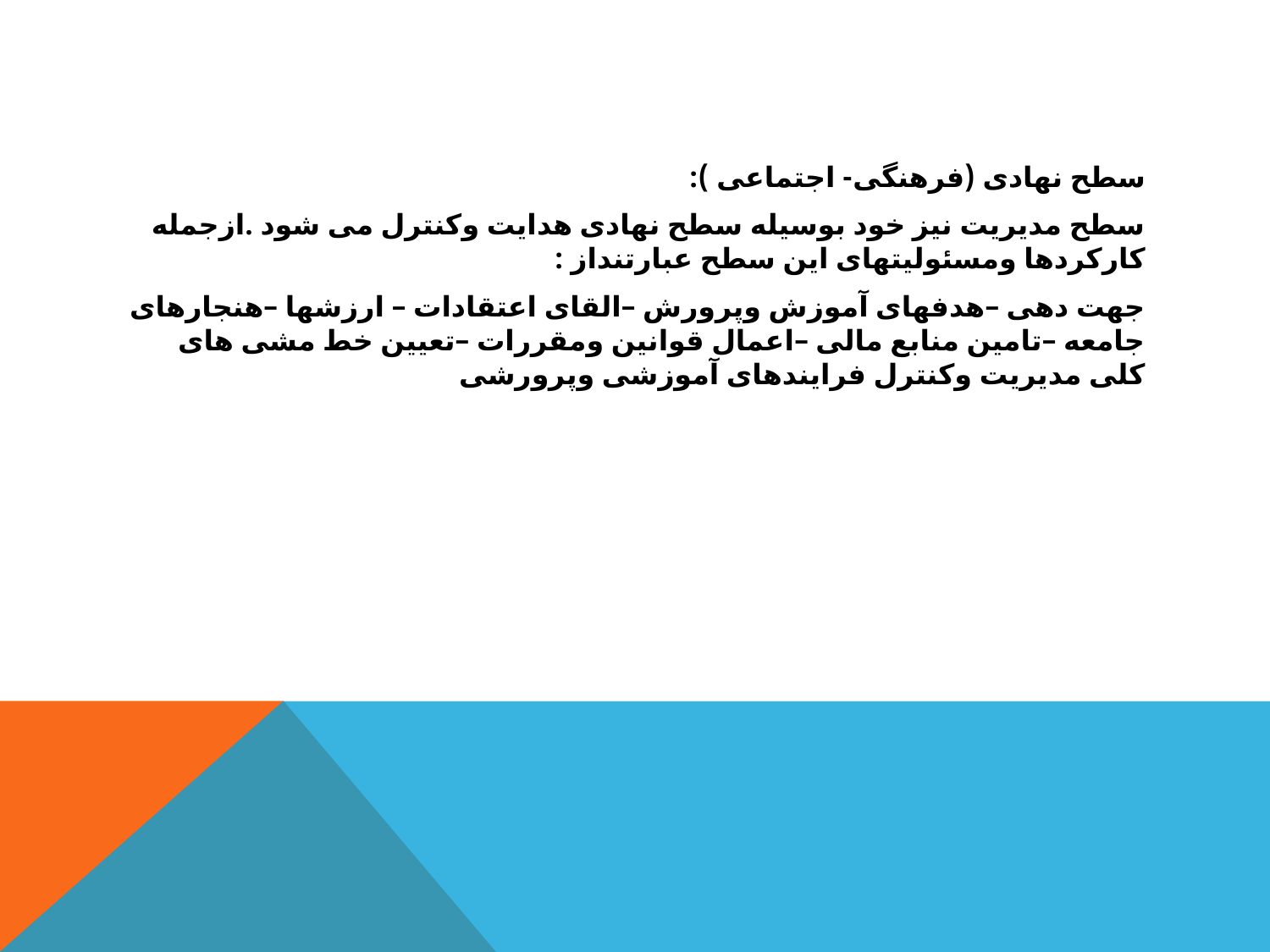

سطح نهادی (فرهنگی- اجتماعی ):
سطح مدیریت نیز خود بوسیله سطح نهادی هدایت وکنترل می شود .ازجمله کارکردها ومسئولیتهای این سطح عبارتنداز :
جهت دهی –هدفهای آموزش وپرورش –القای اعتقادات – ارزشها –هنجارهای جامعه –تامین منابع مالی –اعمال قوانین ومقررات –تعیین خط مشی های کلی مدیریت وکنترل فرایندهای آموزشی وپرورشی